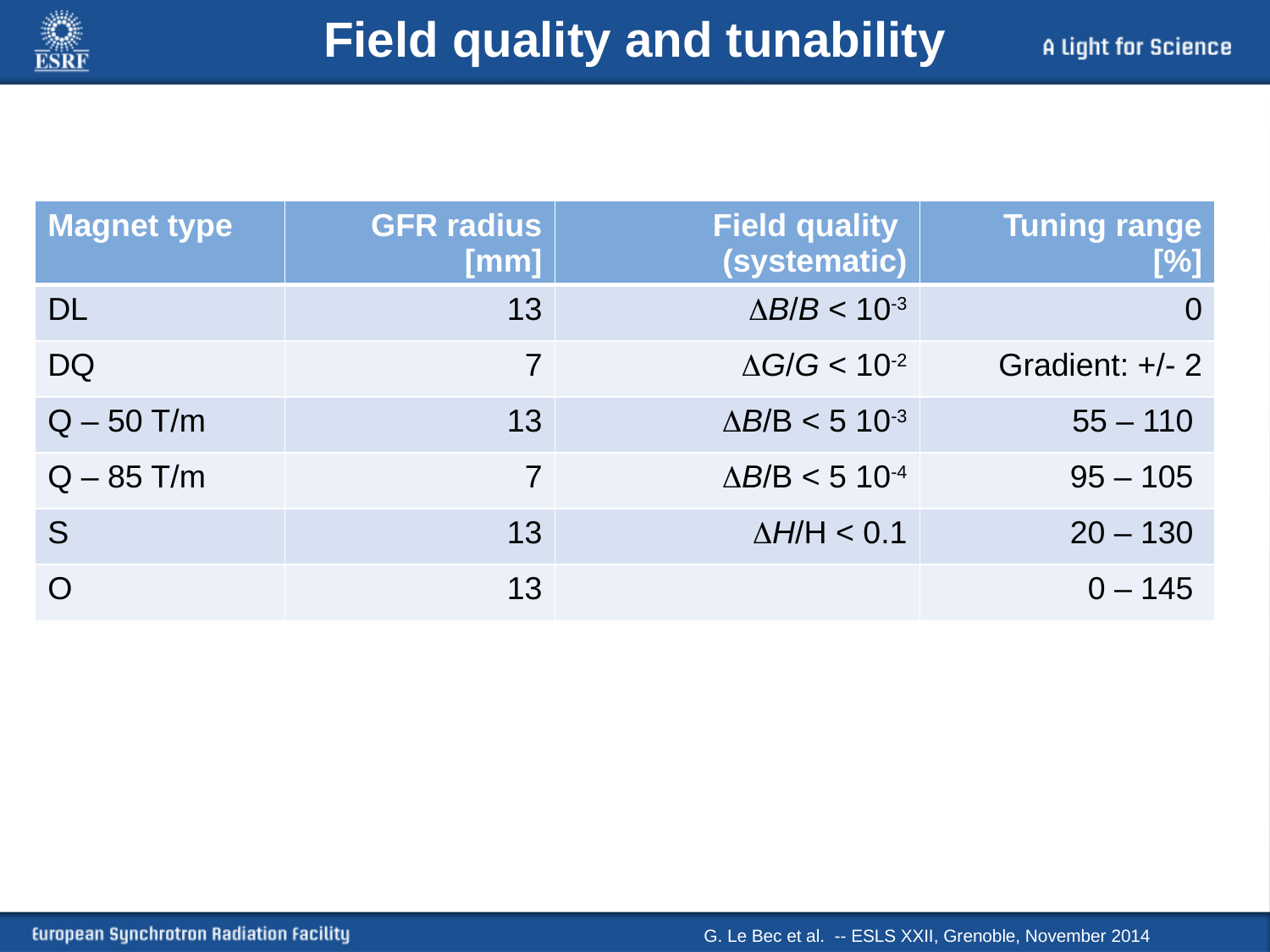

# Field quality and tunability
| Magnet type | GFR radius [mm] | Field quality (systematic) | Tuning range [%] |
| --- | --- | --- | --- |
| DL | 13 | ΔB/B < 10-3 | 0 |
| DQ | 7 | ΔG/G < 10-2 | Gradient: +/- 2 |
| Q – 50 T/m | 13 | ΔB/B < 5 10-3 | 55 – 110 |
| Q – 85 T/m | 7 | ΔB/B < 5 10-4 | 95 – 105 |
| S | 13 | ΔH/H < 0.1 | 20 – 130 |
| O | 13 |  | 0 – 145 |
G. Le Bec et al.  -- ESLS XXII, Grenoble, November 2014